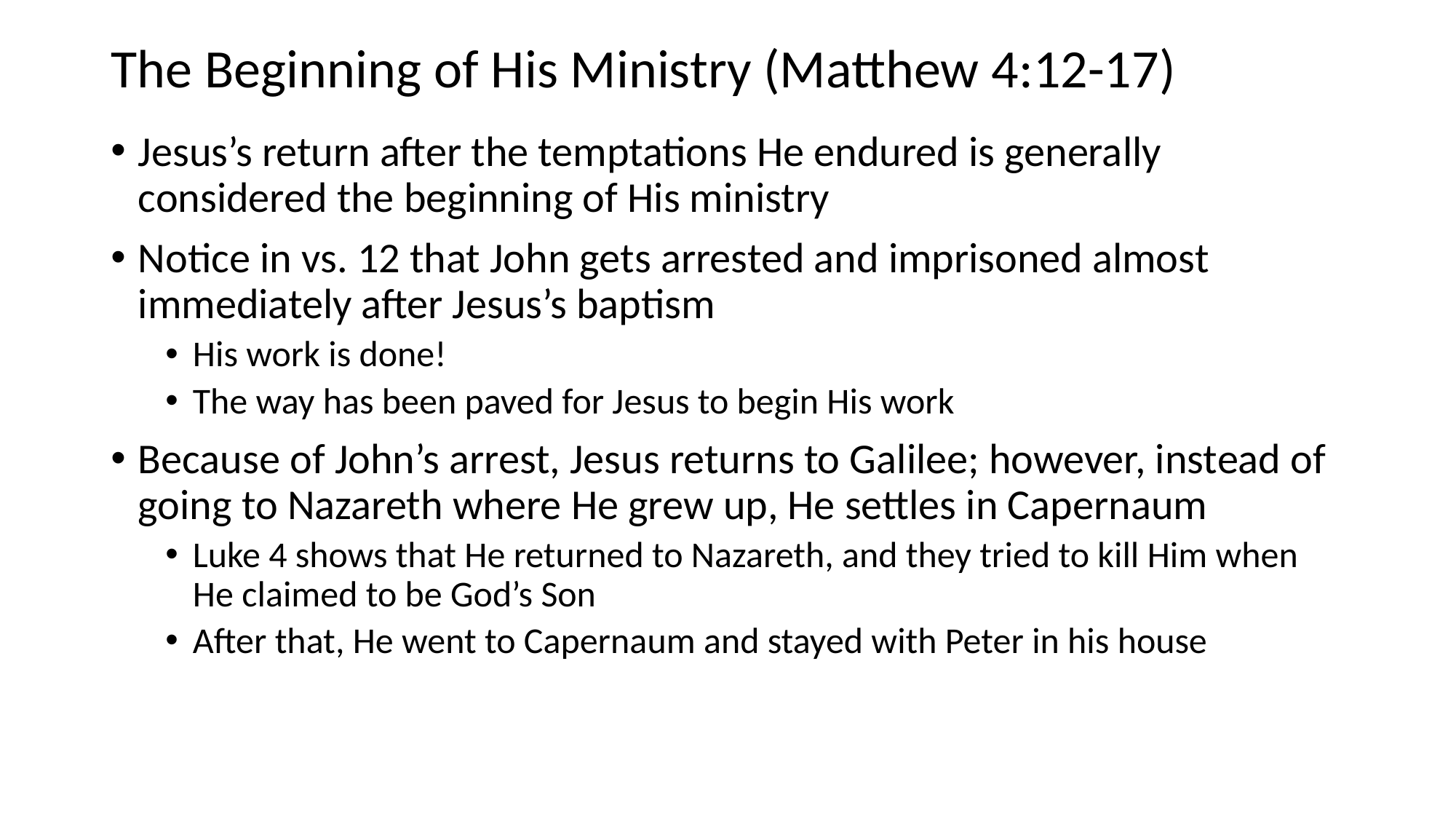

# The Beginning of His Ministry (Matthew 4:12-17)
Jesus’s return after the temptations He endured is generally considered the beginning of His ministry
Notice in vs. 12 that John gets arrested and imprisoned almost immediately after Jesus’s baptism
His work is done!
The way has been paved for Jesus to begin His work
Because of John’s arrest, Jesus returns to Galilee; however, instead of going to Nazareth where He grew up, He settles in Capernaum
Luke 4 shows that He returned to Nazareth, and they tried to kill Him when He claimed to be God’s Son
After that, He went to Capernaum and stayed with Peter in his house